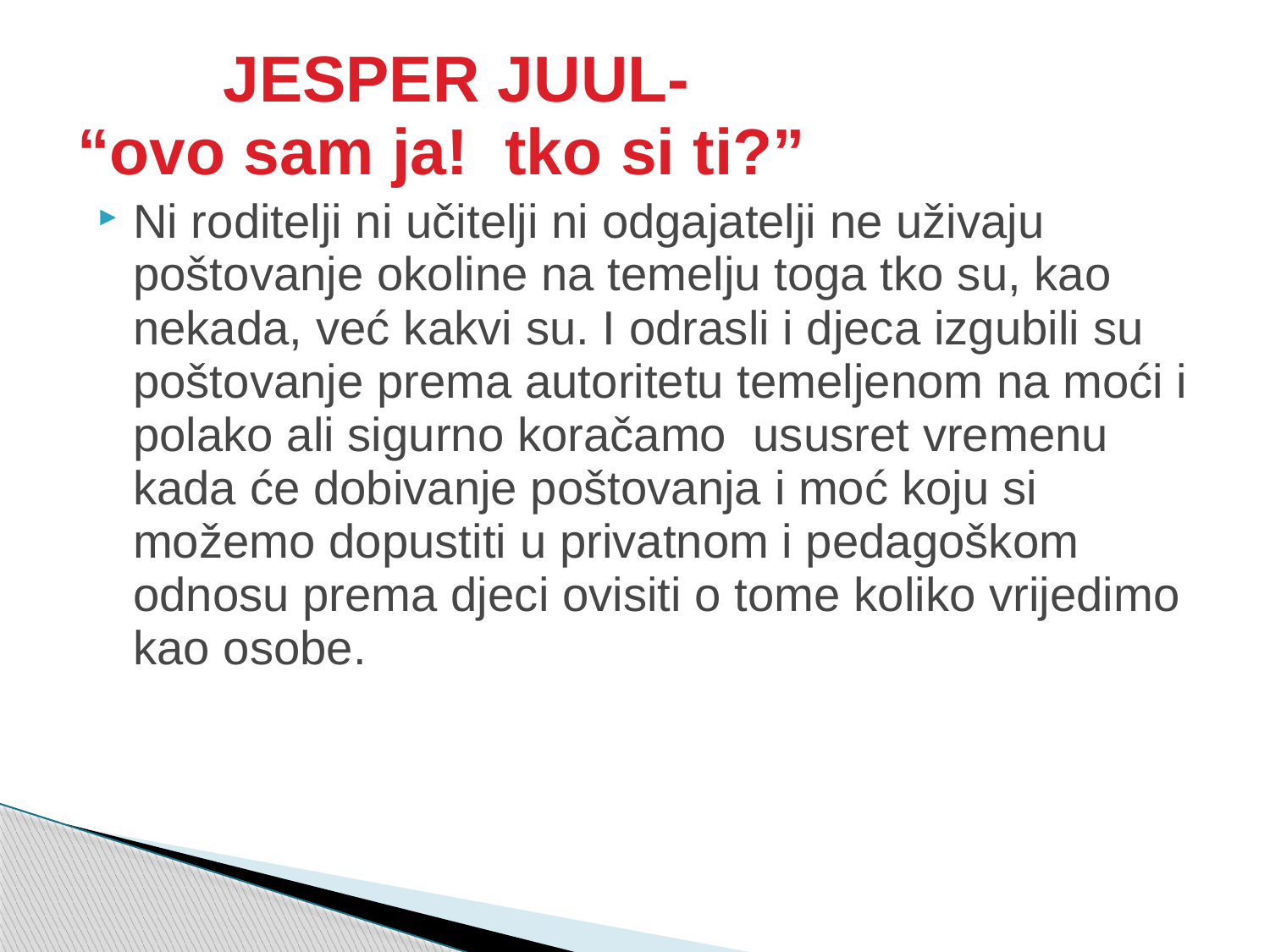

# JESPER JUUL-                     “ovo sam ja!  tko si ti?”
Ni roditelji ni učitelji ni odgajatelji ne uživaju poštovanje okoline na temelju toga tko su, kao nekada, već kakvi su. I odrasli i djeca izgubili su poštovanje prema autoritetu temeljenom na moći i polako ali sigurno koračamo  ususret vremenu kada će dobivanje poštovanja i moć koju si možemo dopustiti u privatnom i pedagoškom odnosu prema djeci ovisiti o tome koliko vrijedimo kao osobe.